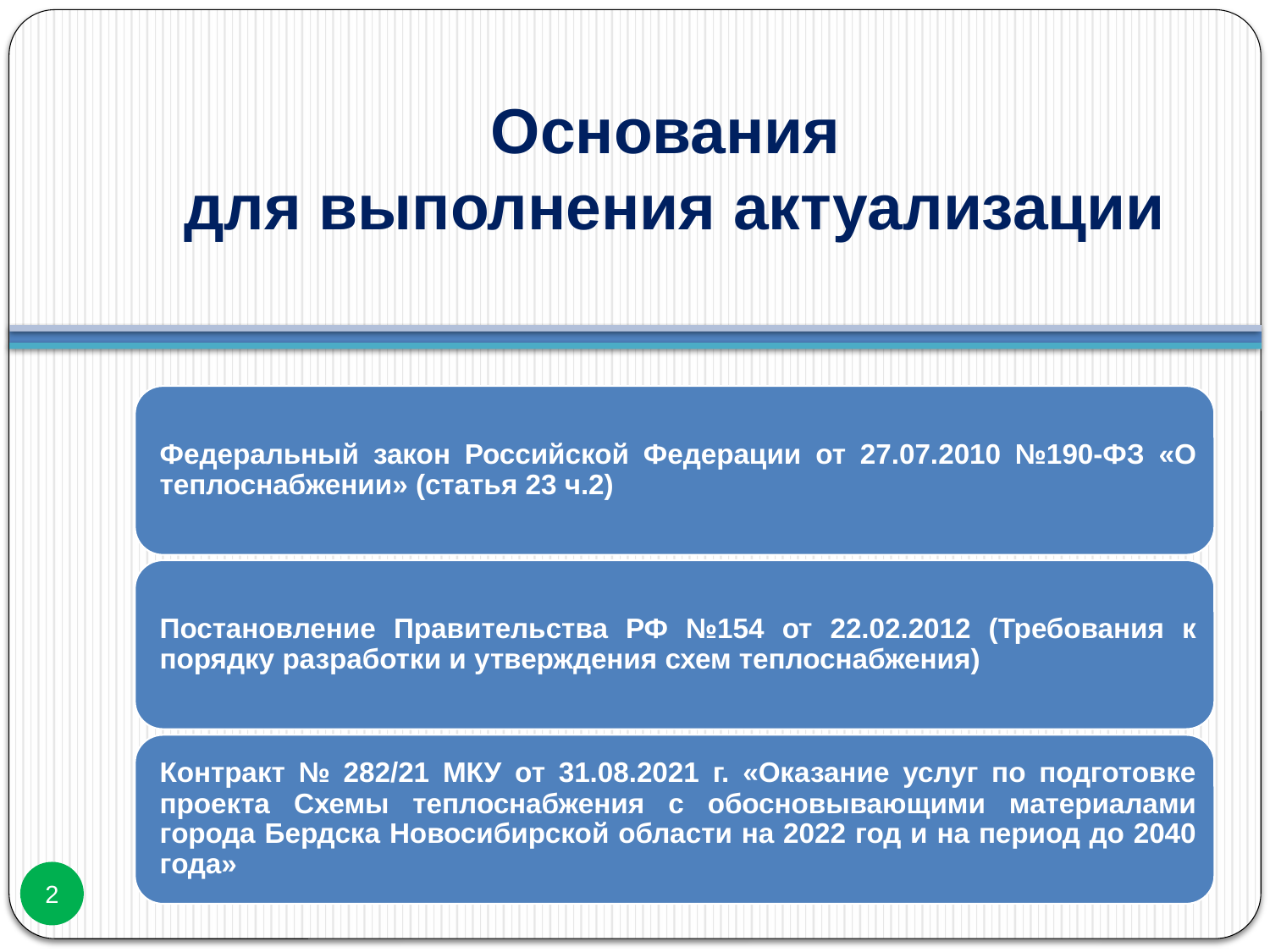

# Основания для выполнения актуализации
Федеральный закон Российской Федерации от 27.07.2010 №190-ФЗ «О теплоснабжении» (статья 23 ч.2)
Постановление Правительства РФ №154 от 22.02.2012 (Требования к порядку разработки и утверждения схем теплоснабжения)
Контракт № 282/21 МКУ от 31.08.2021 г. «Оказание услуг по подготовке проекта Схемы теплоснабжения с обосновывающими материалами города Бердска Новосибирской области на 2022 год и на период до 2040 года»
2